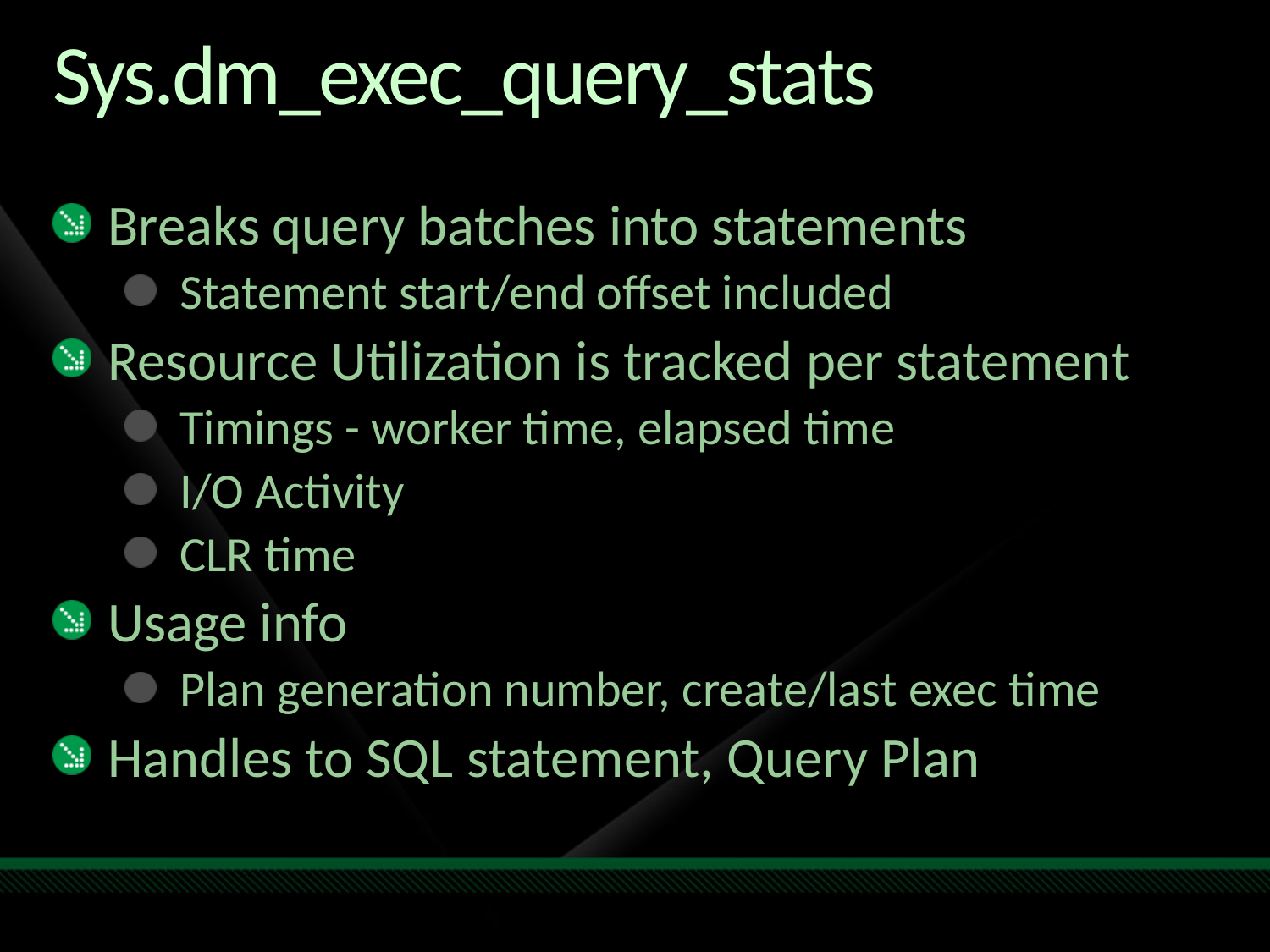

# Sys.dm_exec_query_stats
Breaks query batches into statements
Statement start/end offset included
Resource Utilization is tracked per statement
Timings - worker time, elapsed time
I/O Activity
CLR time
Usage info
Plan generation number, create/last exec time
Handles to SQL statement, Query Plan